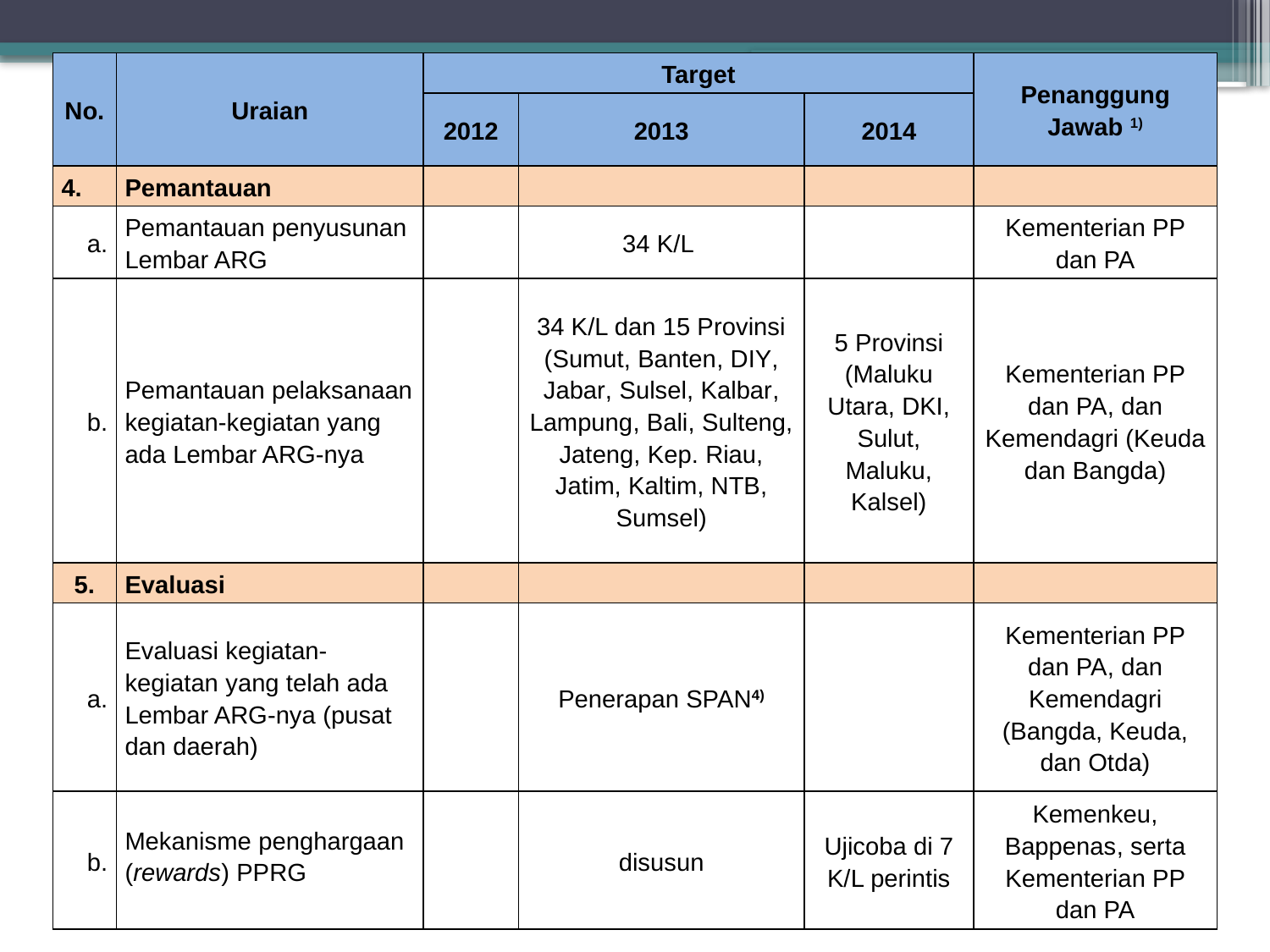

| No. | Uraian | Target |  |  | Penanggung Jawab 1) |
| --- | --- | --- | --- | --- | --- |
|  |  | 2012 | 2013 | 2014 |  |
| 4. | Pemantauan |  |  |  |  |
| a. | Pemantauan penyusunan Lembar ARG |  | 34 K/L |  | Kementerian PP dan PA |
| b. | Pemantauan pelaksanaan kegiatan-kegiatan yang ada Lembar ARG-nya |  | 34 K/L dan 15 Provinsi (Sumut, Banten, DIY, Jabar, Sulsel, Kalbar, Lampung, Bali, Sulteng, Jateng, Kep. Riau, Jatim, Kaltim, NTB, Sumsel) | 5 Provinsi (Maluku Utara, DKI, Sulut, Maluku, Kalsel) | Kementerian PP dan PA, dan Kemendagri (Keuda dan Bangda) |
| 5. | Evaluasi |  |  |  |  |
| a. | Evaluasi kegiatan-kegiatan yang telah ada Lembar ARG-nya (pusat dan daerah) |  | Penerapan SPAN4) |  | Kementerian PP dan PA, dan Kemendagri (Bangda, Keuda, dan Otda) |
| b. | Mekanisme penghargaan (rewards) PPRG |  | disusun | Ujicoba di 7 K/L perintis | Kemenkeu, Bappenas, serta Kementerian PP dan PA |